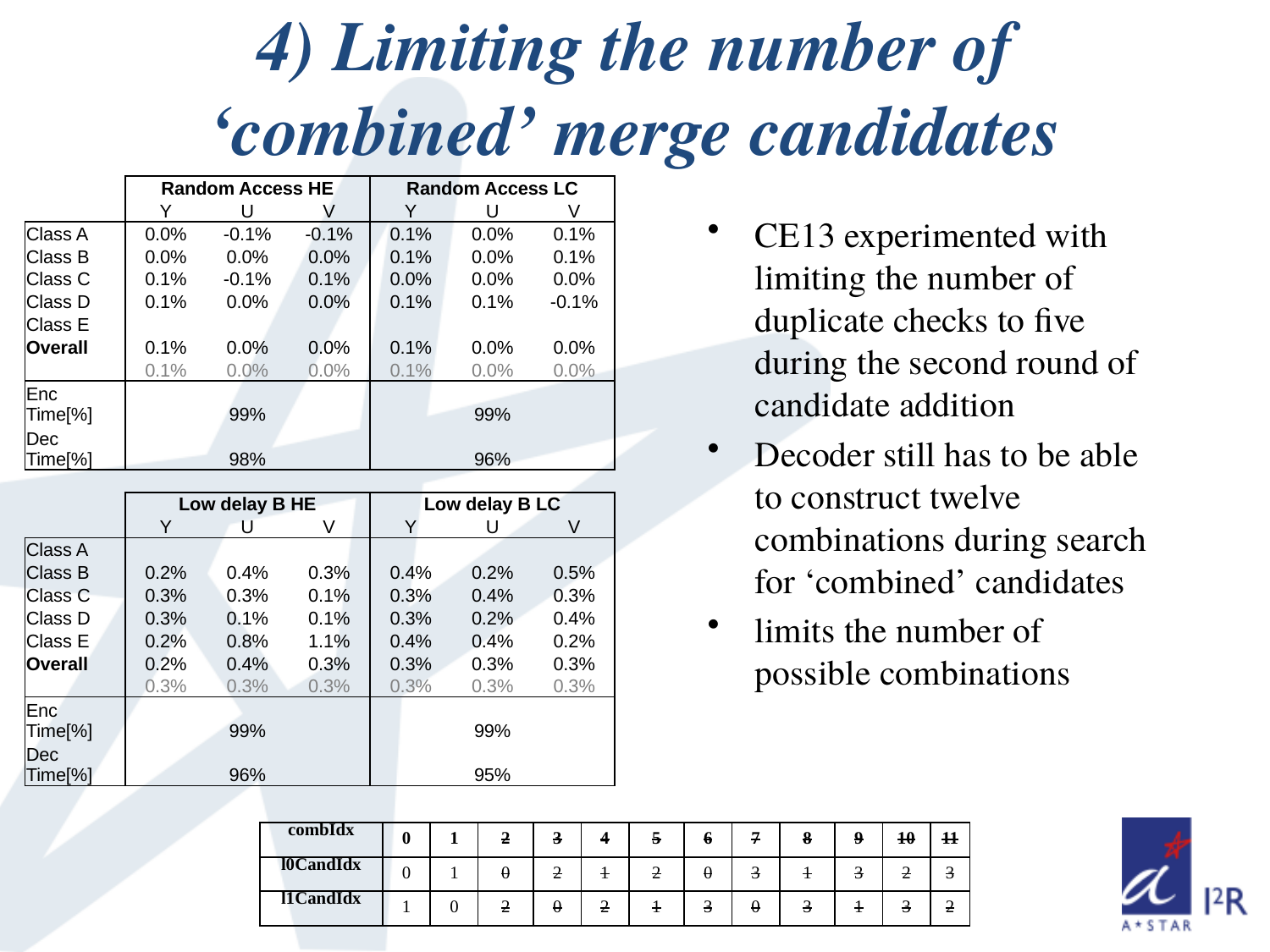

# 4) Limiting the number of ‘combined’ merge candidates
|  | Random Access HE |  |  | Random Access LC |  |  |
| --- | --- | --- | --- | --- | --- | --- |
|  | Y | U | V | Y | U | V |
| Class A | 0.0% | -0.1% | -0.1% | 0.1% | 0.0% | 0.1% |
| Class B | 0.0% | 0.0% | 0.0% | 0.1% | 0.0% | 0.1% |
| Class C | 0.1% | -0.1% | 0.1% | 0.0% | 0.0% | 0.0% |
| Class D | 0.1% | 0.0% | 0.0% | 0.1% | 0.1% | -0.1% |
| Class E |  |  |  |  |  |  |
| Overall | 0.1% | 0.0% | 0.0% | 0.1% | 0.0% | 0.0% |
|  | 0.1% | 0.0% | 0.0% | 0.1% | 0.0% | 0.0% |
| Enc Time[%] | 99% |  |  | 99% |  |  |
| Dec Time[%] | 98% |  |  | 96% |  |  |
|  |  |  |  |  |  |  |
|  | Low delay B HE |  |  | Low delay B LC |  |  |
|  | Y | U | V | Y | U | V |
| Class A |  |  |  |  |  |  |
| Class B | 0.2% | 0.4% | 0.3% | 0.4% | 0.2% | 0.5% |
| Class C | 0.3% | 0.3% | 0.1% | 0.3% | 0.4% | 0.3% |
| Class D | 0.3% | 0.1% | 0.1% | 0.3% | 0.2% | 0.4% |
| Class E | 0.2% | 0.8% | 1.1% | 0.4% | 0.4% | 0.2% |
| Overall | 0.2% | 0.4% | 0.3% | 0.3% | 0.3% | 0.3% |
|  | 0.3% | 0.3% | 0.3% | 0.3% | 0.3% | 0.3% |
| Enc Time[%] | 99% |  |  | 99% |  |  |
| Dec Time[%] | 96% |  |  | 95% |  |  |
CE13 experimented with limiting the number of duplicate checks to five during the second round of candidate addition
Decoder still has to be able to construct twelve combinations during search for ‘combined’ candidates
limits the number of possible combinations

| combIdx | 0 | 1 | 2 | 3 | 4 | 5 | 6 | 7 | 8 | 9 | 10 | 11 |
| --- | --- | --- | --- | --- | --- | --- | --- | --- | --- | --- | --- | --- |
| l0CandIdx | 0 | 1 | 0 | 2 | 1 | 2 | 0 | 3 | 1 | 3 | 2 | 3 |
| l1CandIdx | 1 | 0 | 2 | 0 | 2 | 1 | 3 | 0 | 3 | 1 | 3 | 2 |